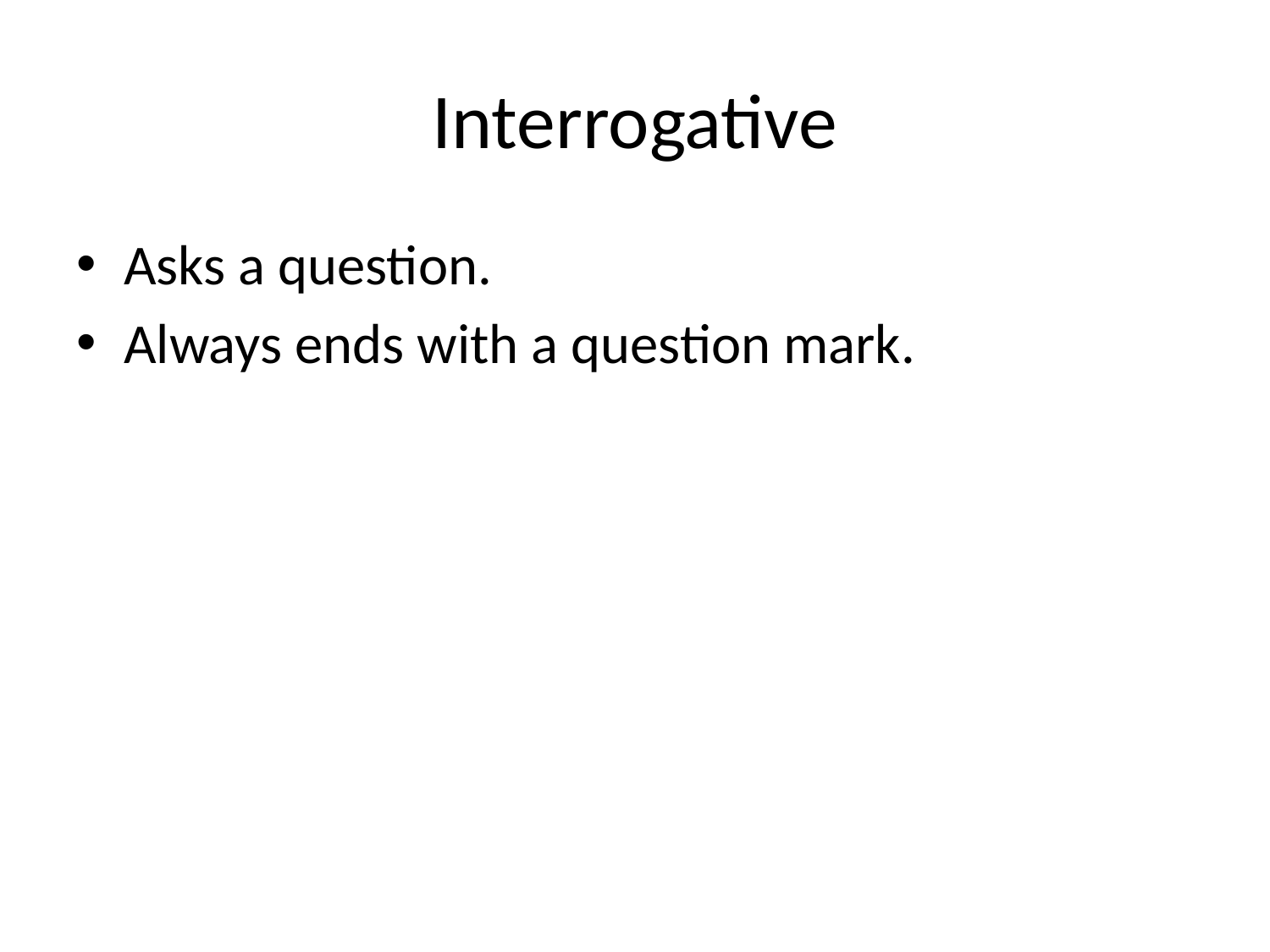

# Interrogative
Asks a question.
Always ends with a question mark.